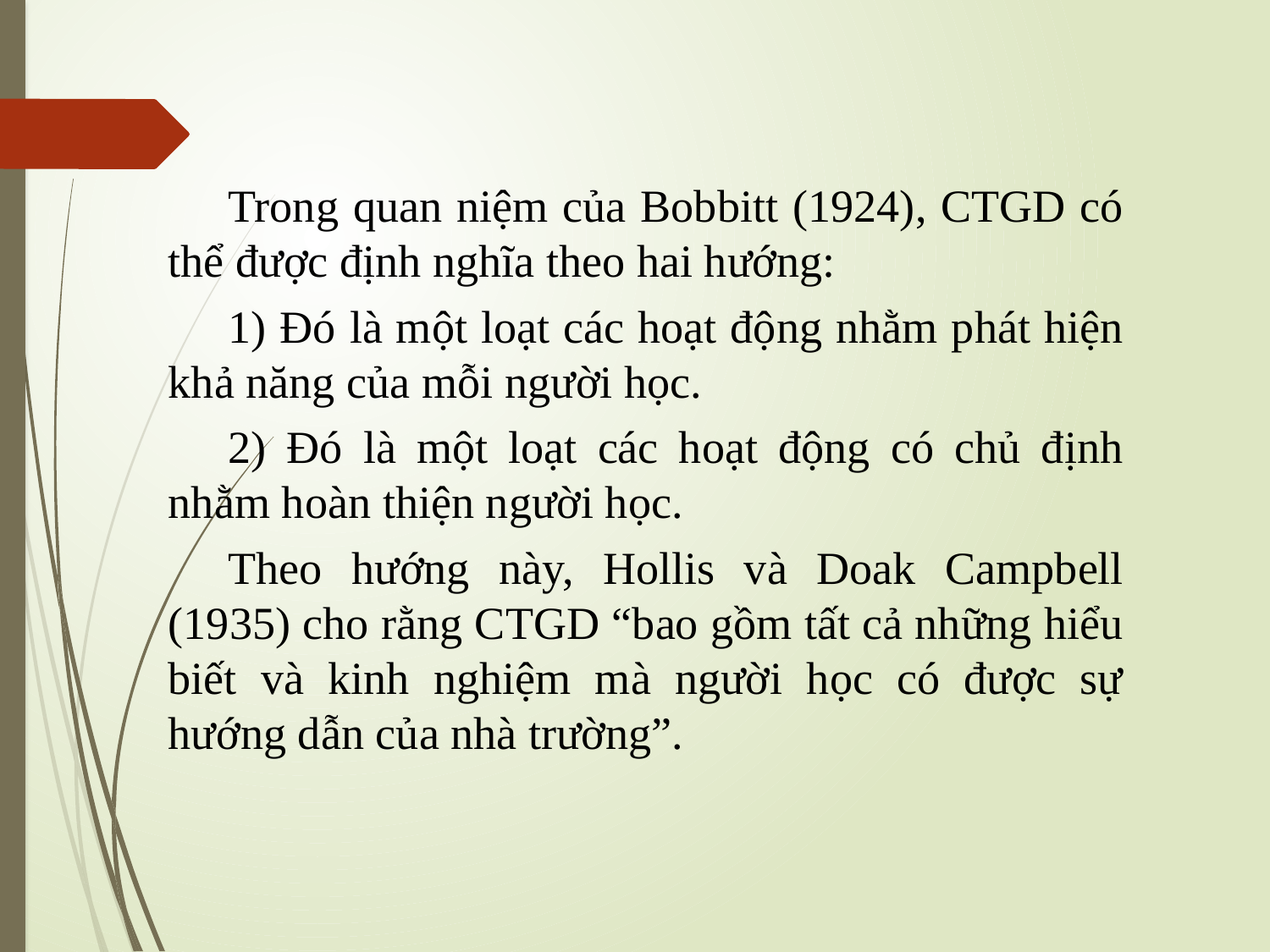

Trong quan niệm của Bobbitt (1924), CTGD có thể được định nghĩa theo hai hướng:
1) Đó là một loạt các hoạt động nhằm phát hiện khả năng của mỗi người học.
2) Đó là một loạt các hoạt động có chủ định nhằm hoàn thiện người học.
Theo hướng này, Hollis và Doak Campbell (1935) cho rằng CTGD “bao gồm tất cả những hiểu biết và kinh nghiệm mà người học có được sự hướng dẫn của nhà trường”.